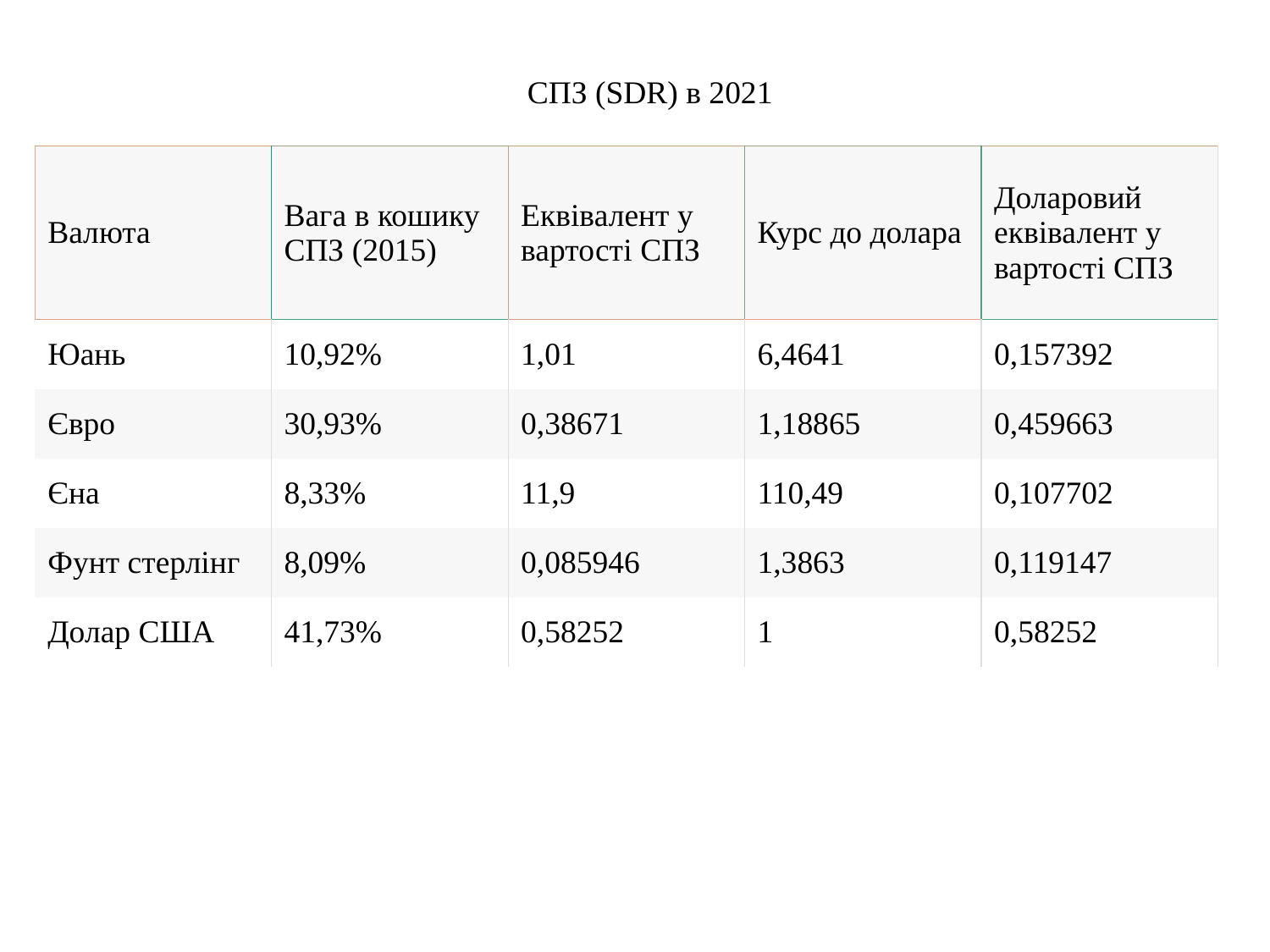

СПЗ (SDR) в 2021
| Валюта | Вага в кошику СПЗ (2015) | Еквівалент у вартості СПЗ | Курс до долара | Доларовий еквівалент у вартості СПЗ |
| --- | --- | --- | --- | --- |
| Юань | 10,92% | 1,01 | 6,4641 | 0,157392 |
| Євро | 30,93% | 0,38671 | 1,18865 | 0,459663 |
| Єна | 8,33% | 11,9 | 110,49 | 0,107702 |
| Фунт стерлінг | 8,09% | 0,085946 | 1,3863 | 0,119147 |
| Долар США | 41,73% | 0,58252 | 1 | 0,58252 |